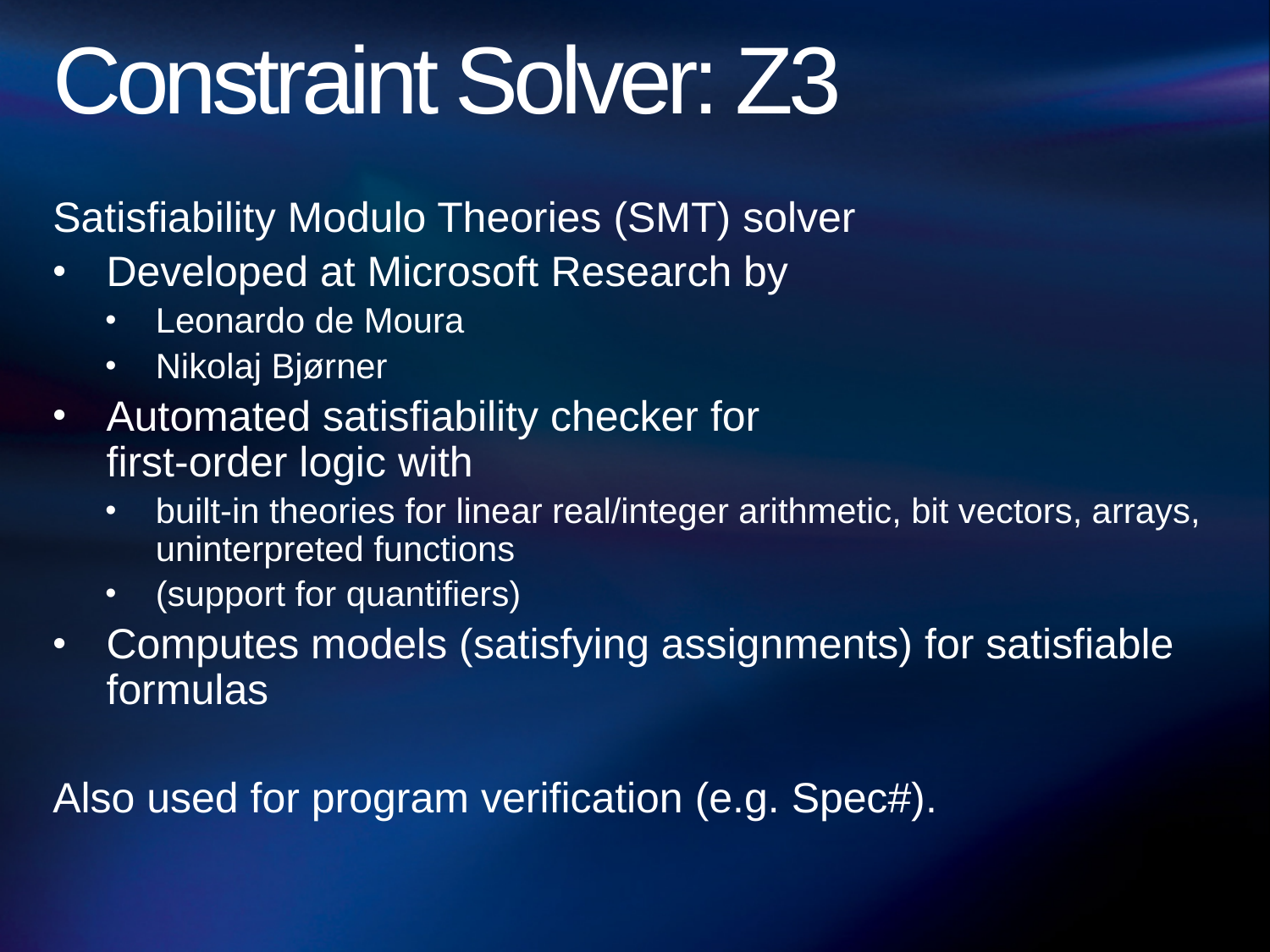

# Constraint Solver: Z3
Satisfiability Modulo Theories (SMT) solver
Developed at Microsoft Research by
Leonardo de Moura
Nikolaj Bjørner
Automated satisfiability checker for
first-order logic with
built-in theories for linear real/integer arithmetic, bit vectors, arrays, uninterpreted functions
(support for quantifiers)
Computes models (satisfying assignments) for satisfiable formulas

Also used for program verification (e.g. Spec#).